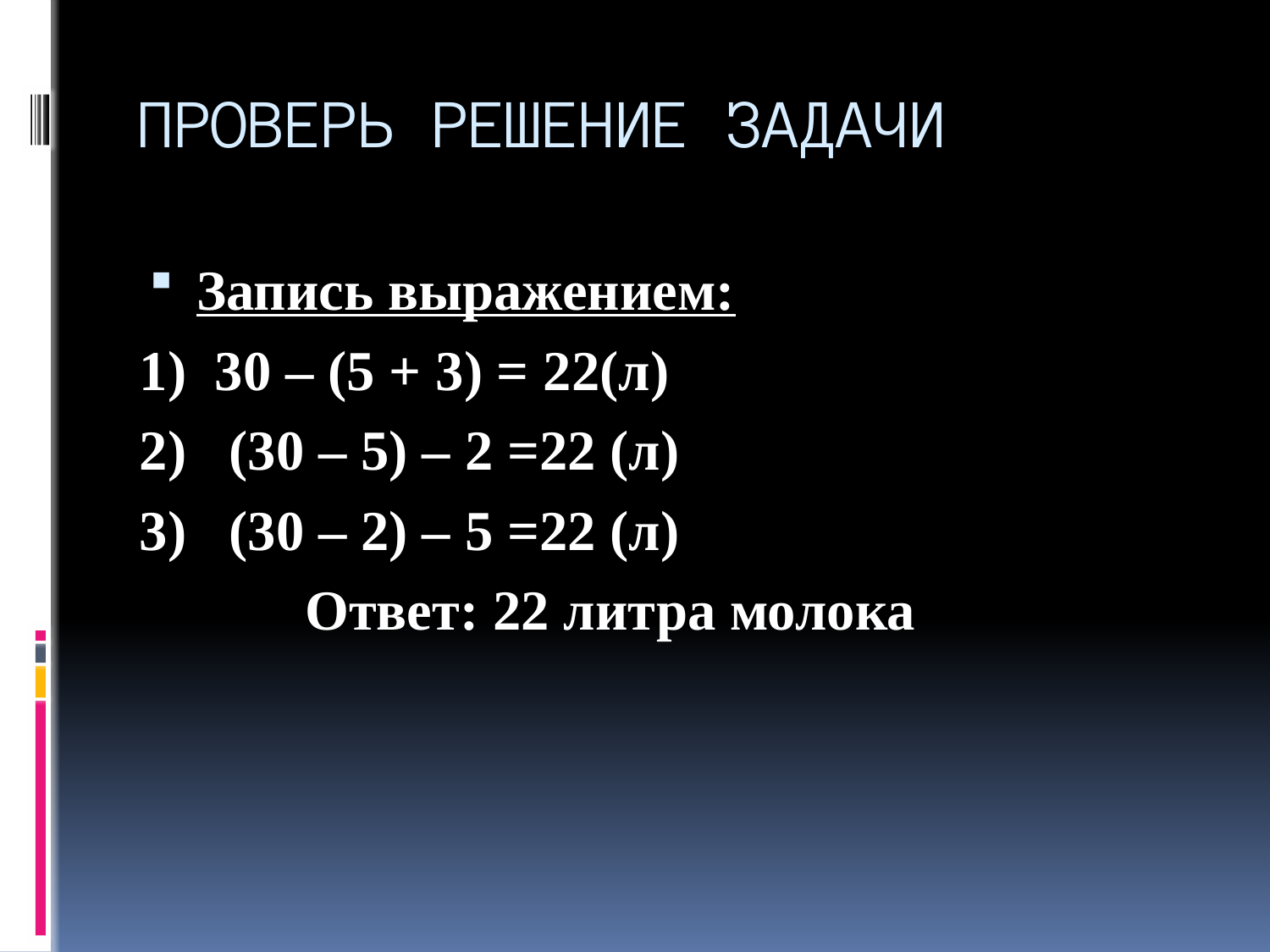

# ПРОВЕРЬ РЕШЕНИЕ ЗАДАЧИ
Запись выражением:
1)  30 – (5 + 3) = 22(л)
2)   (30 – 5) – 2 =22 (л)
3)   (30 – 2) – 5 =22 (л)
           Ответ: 22 литра молока